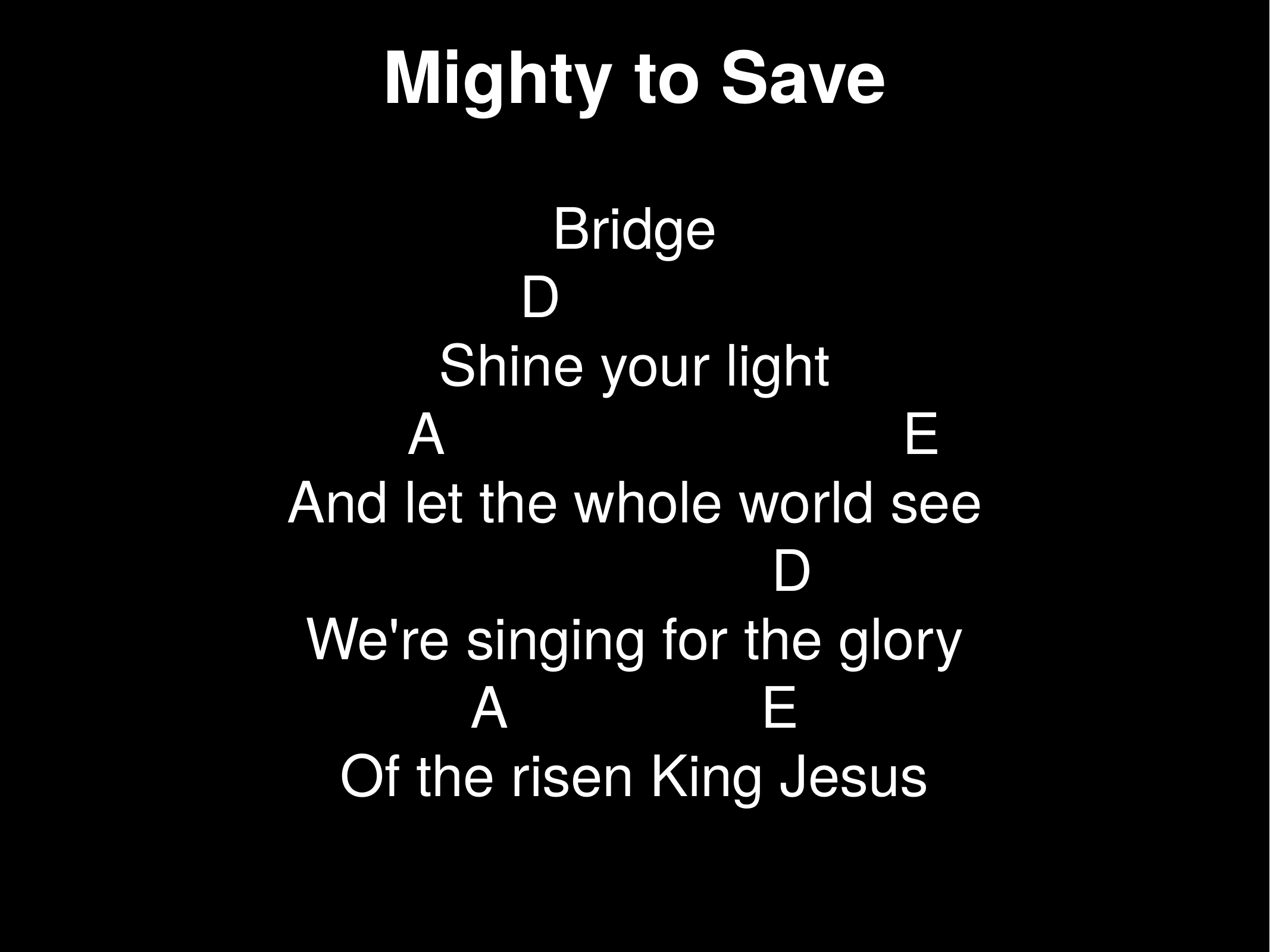

# Mighty to Save
Bridge
D            
Shine your light
     A                             E
And let the whole world see
                    D
We're singing for the glory
A                E
Of the risen King Jesus